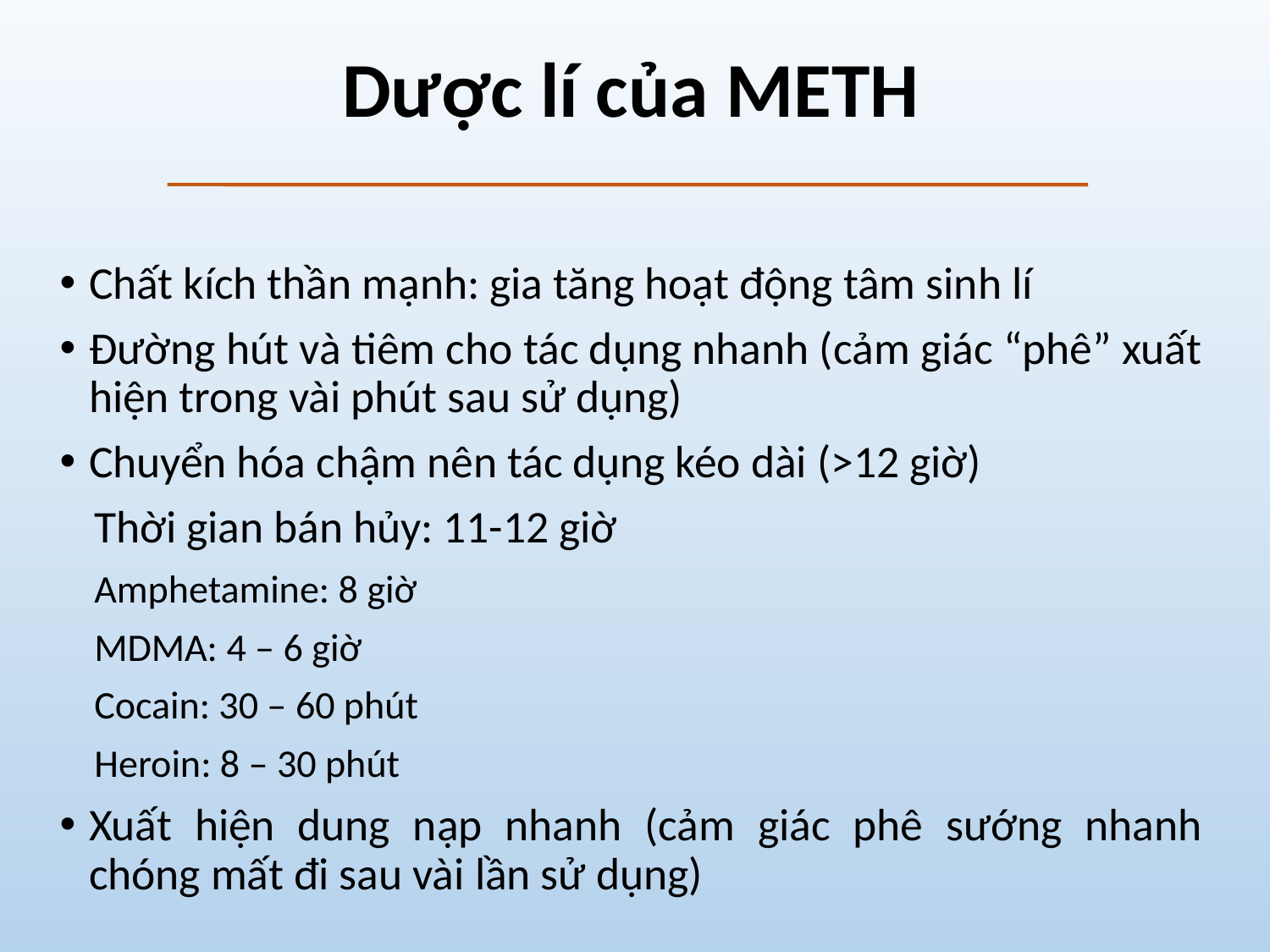

# Dược lí của METH
Chất kích thần mạnh: gia tăng hoạt động tâm sinh lí
Đường hút và tiêm cho tác dụng nhanh (cảm giác “phê” xuất hiện trong vài phút sau sử dụng)
Chuyển hóa chậm nên tác dụng kéo dài (>12 giờ)
Thời gian bán hủy: 11-12 giờ
Amphetamine: 8 giờ
MDMA: 4 – 6 giờ
Cocain: 30 – 60 phút
Heroin: 8 – 30 phút
Xuất hiện dung nạp nhanh (cảm giác phê sướng nhanh chóng mất đi sau vài lần sử dụng)